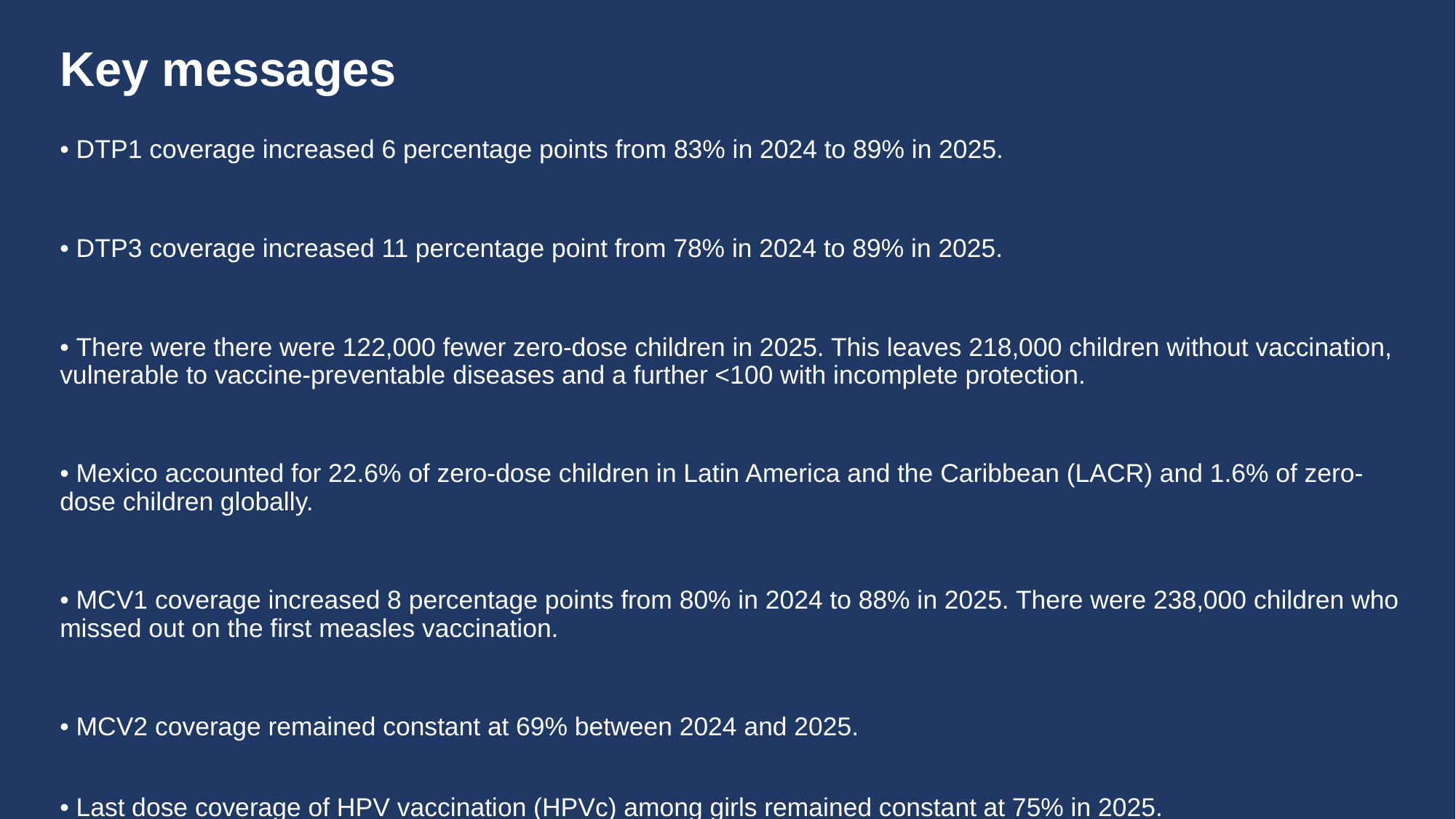

# Key messages
• DTP1 coverage increased 6 percentage points from 83% in 2024 to 89% in 2025.

• DTP3 coverage increased 11 percentage point from 78% in 2024 to 89% in 2025.

• There were there were 122,000 fewer zero-dose children in 2025. This leaves 218,000 children without vaccination, vulnerable to vaccine-preventable diseases and a further <100 with incomplete protection.

• Mexico accounted for 22.6% of zero-dose children in Latin America and the Caribbean (LACR) and 1.6% of zero-dose children globally.

• MCV1 coverage increased 8 percentage points from 80% in 2024 to 88% in 2025. There were 238,000 children who missed out on the first measles vaccination.

• MCV2 coverage remained constant at 69% between 2024 and 2025.

• Last dose coverage of HPV vaccination (HPVc) among girls remained constant at 75% in 2025.